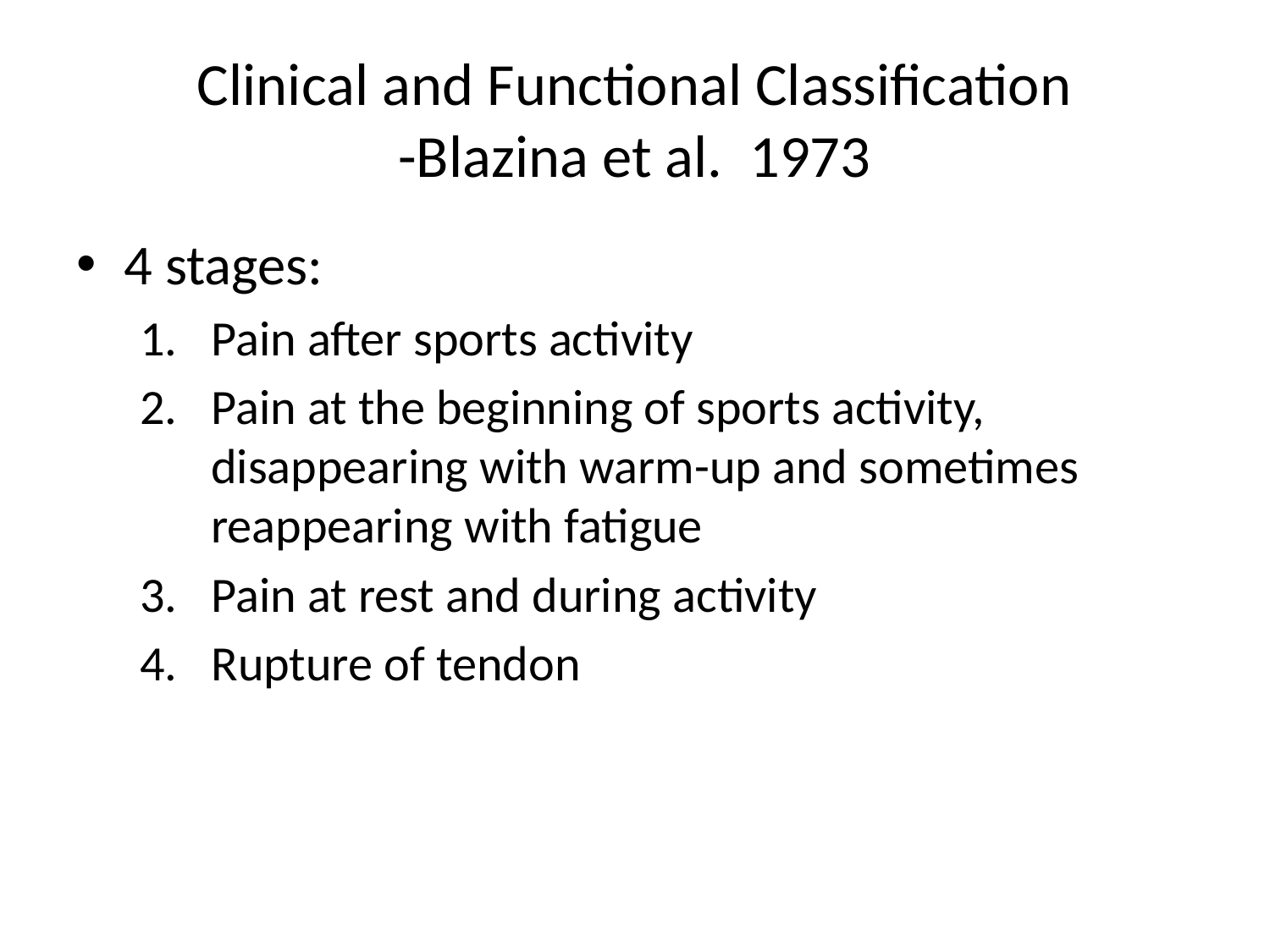

# Clinical and Functional Classification -Blazina et al.  1973
4 stages:
Pain after sports activity
Pain at the beginning of sports activity, disappearing with warm-up and sometimes reappearing with fatigue
Pain at rest and during activity
Rupture of tendon